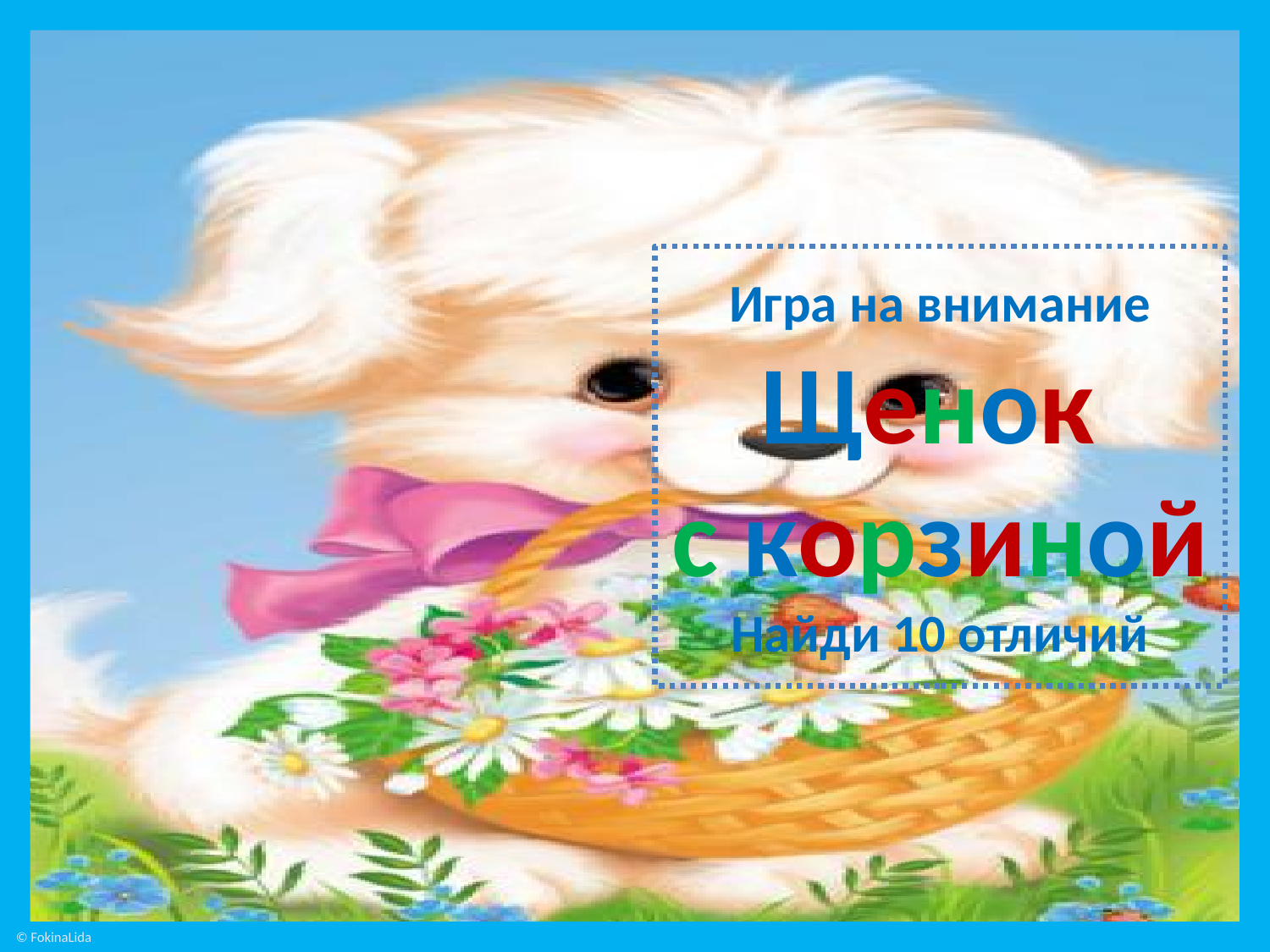

# Игра на внимание Щенок с корзиной Найди 10 отличий